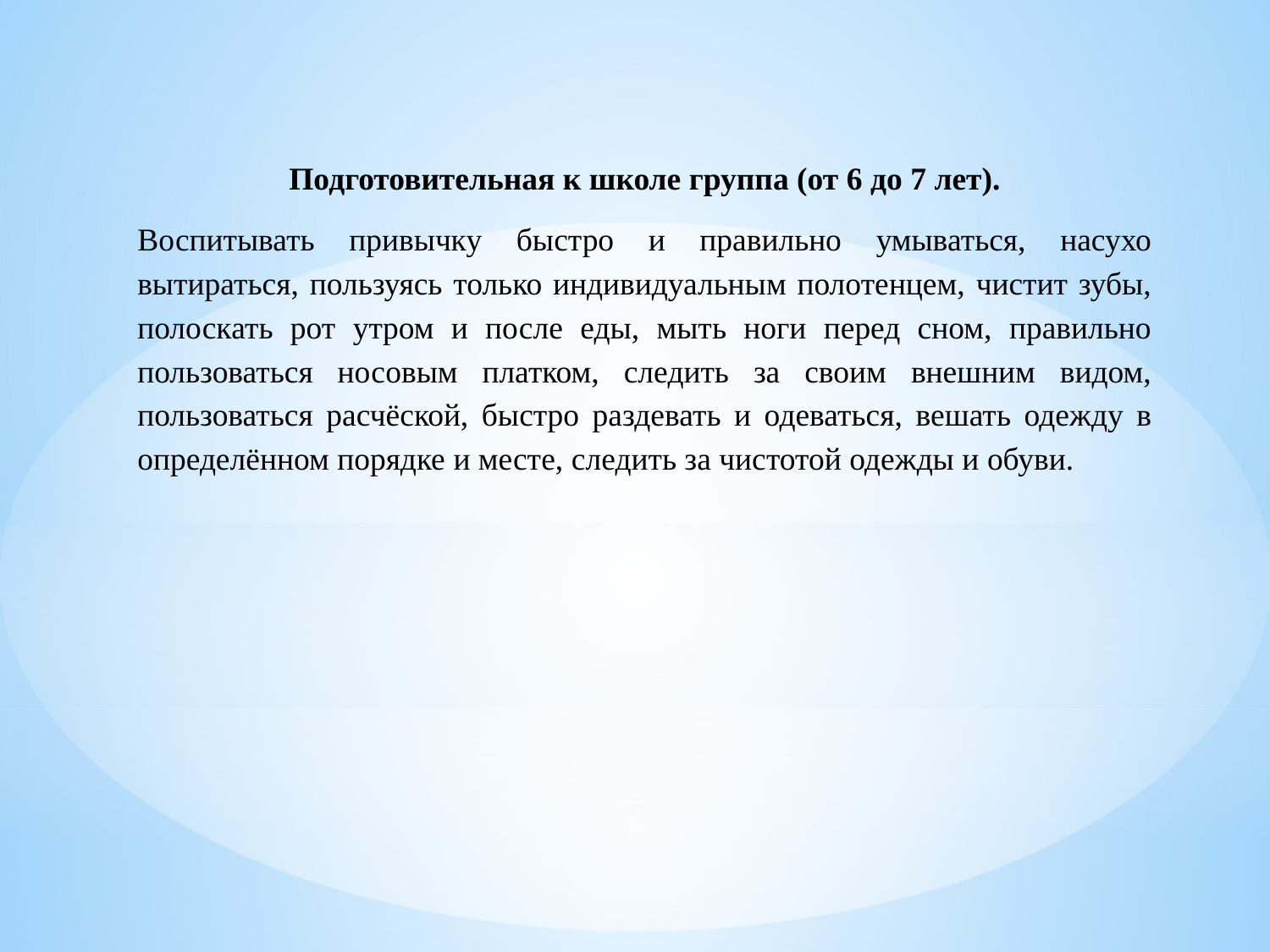

Подготовительная к школе группа (от 6 до 7 лет).
Воспитывать привычку быстро и правильно умываться, насухо вытираться, пользуясь только индивидуальным полотенцем, чистит зубы, полоскать рот утром и после еды, мыть ноги перед сном, правильно пользоваться носовым платком, следить за своим внешним видом, пользоваться расчёской, быстро раздевать и одеваться, вешать одежду в определённом порядке и месте, следить за чистотой одежды и обуви.